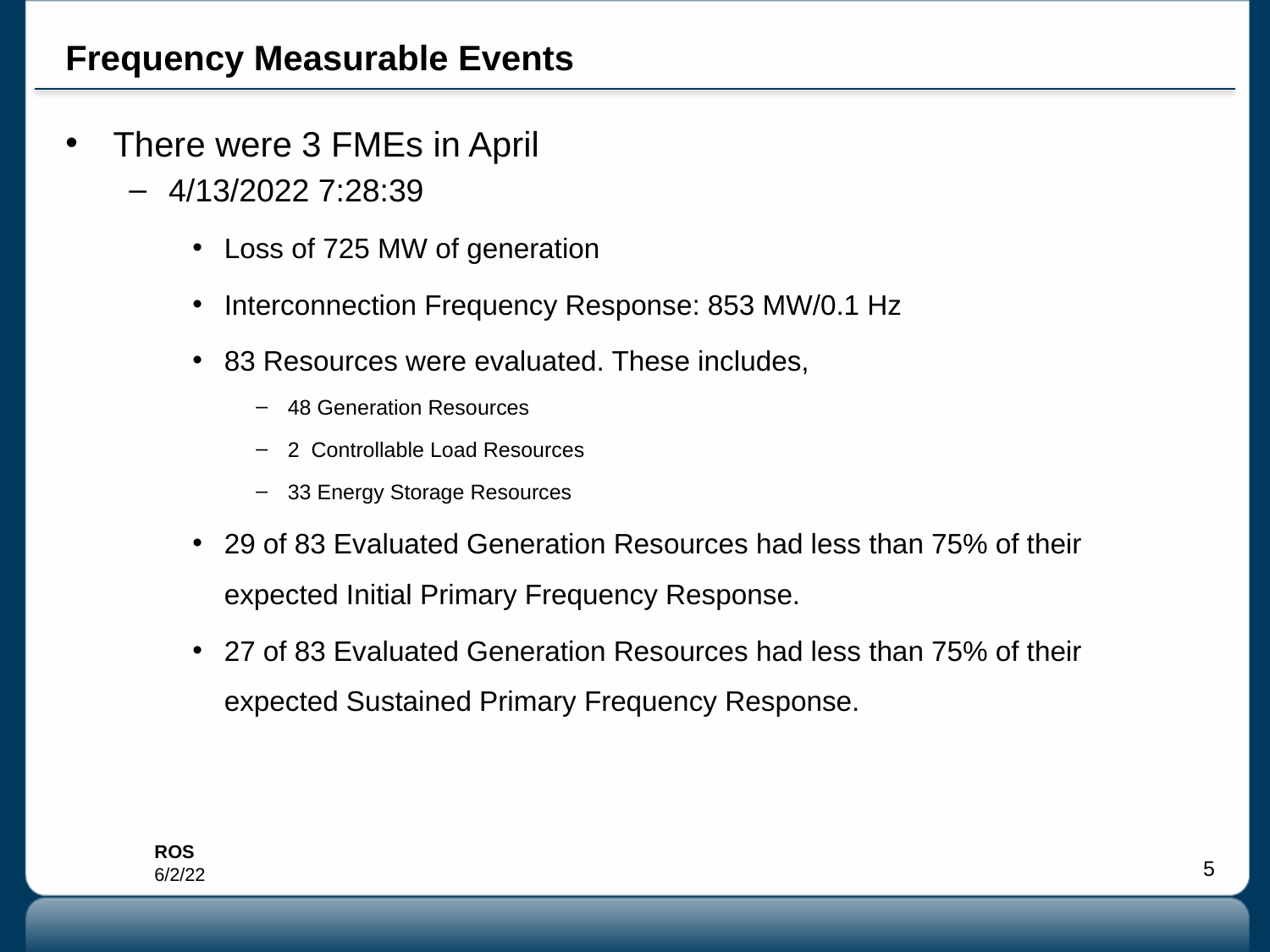

# Frequency Measurable Events
There were 3 FMEs in April
4/13/2022 7:28:39
Loss of 725 MW of generation
Interconnection Frequency Response: 853 MW/0.1 Hz
83 Resources were evaluated. These includes,
48 Generation Resources
2  Controllable Load Resources
33 Energy Storage Resources
29 of 83 Evaluated Generation Resources had less than 75% of their expected Initial Primary Frequency Response.
27 of 83 Evaluated Generation Resources had less than 75% of their expected Sustained Primary Frequency Response.